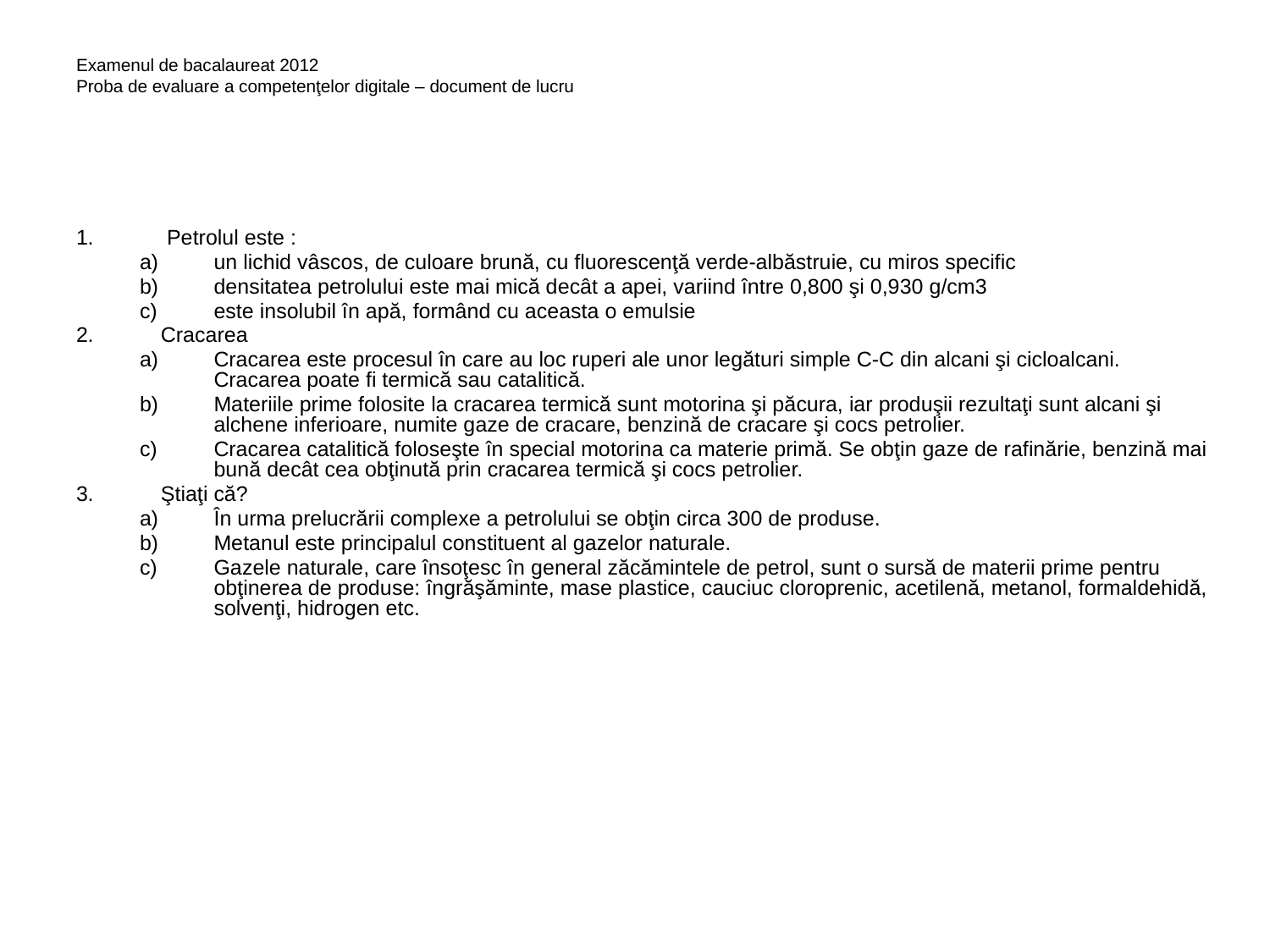

# Examenul de bacalaureat 2012 Proba de evaluare a competenţelor digitale – document de lucru
 Petrolul este :
un lichid vâscos, de culoare brună, cu fluorescenţă verde-albăstruie, cu miros specific
densitatea petrolului este mai mică decât a apei, variind între 0,800 şi 0,930 g/cm3
este insolubil în apă, formând cu aceasta o emulsie
Cracarea
Cracarea este procesul în care au loc ruperi ale unor legături simple C-C din alcani şi cicloalcani. Cracarea poate fi termică sau catalitică.
Materiile prime folosite la cracarea termică sunt motorina şi păcura, iar produşii rezultaţi sunt alcani şi alchene inferioare, numite gaze de cracare, benzină de cracare şi cocs petrolier.
Cracarea catalitică foloseşte în special motorina ca materie primă. Se obţin gaze de rafinărie, benzină mai bună decât cea obţinută prin cracarea termică şi cocs petrolier.
Ştiaţi că?
În urma prelucrării complexe a petrolului se obţin circa 300 de produse.
Metanul este principalul constituent al gazelor naturale.
Gazele naturale, care însoţesc în general zăcămintele de petrol, sunt o sursă de materii prime pentru obţinerea de produse: îngrăşăminte, mase plastice, cauciuc cloroprenic, acetilenă, metanol, formaldehidă, solvenţi, hidrogen etc.